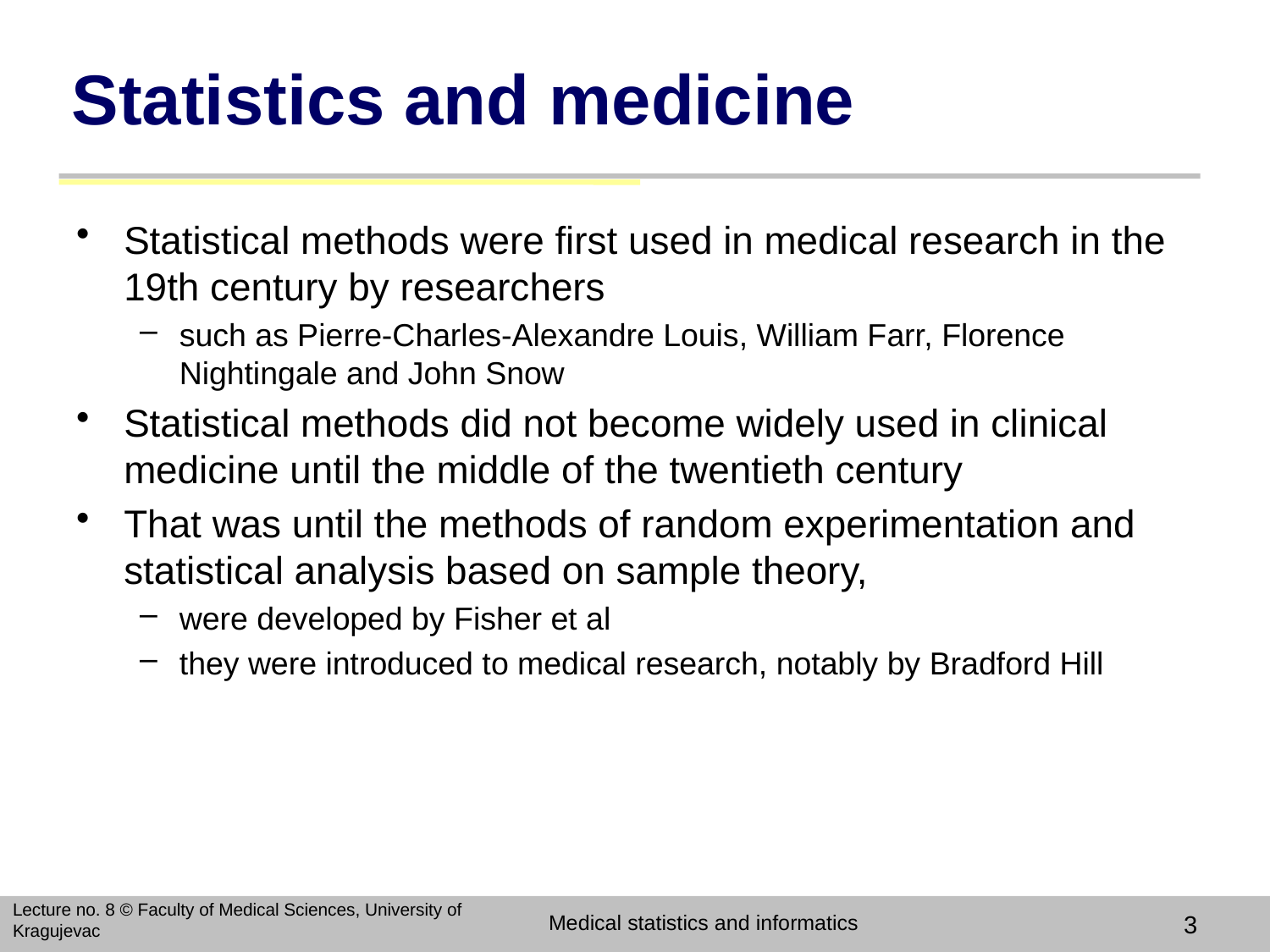

# Statistics and medicine
Statistical methods were first used in medical research in the 19th century by researchers
such as Pierre-Charles-Alexandre Louis, William Farr, Florence Nightingale and John Snow
Statistical methods did not become widely used in clinical medicine until the middle of the twentieth century
That was until the methods of random experimentation and statistical analysis based on sample theory,
were developed by Fisher et al
they were introduced to medical research, notably by Bradford Hill
Lecture no. 8 © Faculty of Medical Sciences, University of Kragujevac
Medical statistics and informatics
3